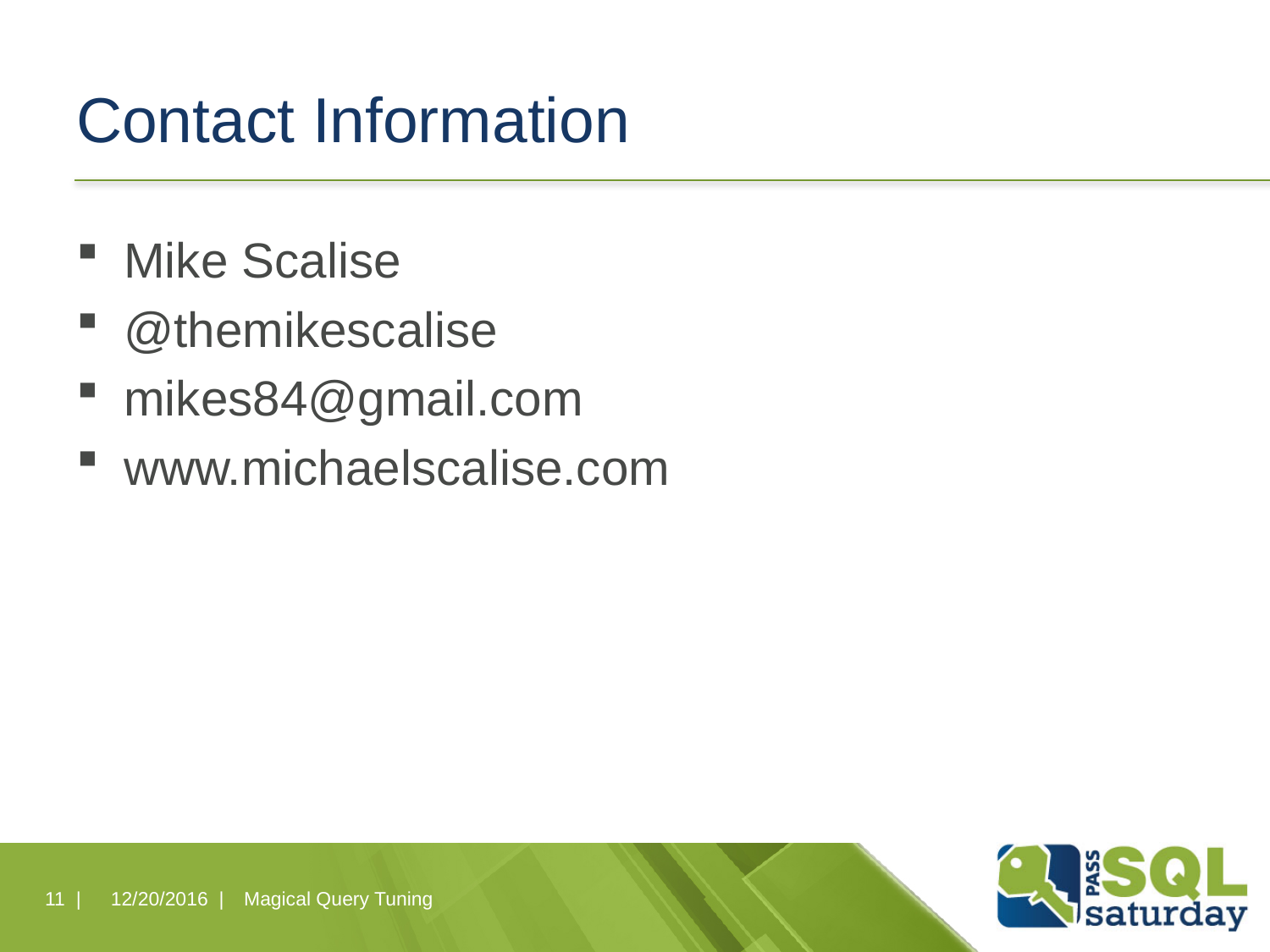

# Contact Information
Mike Scalise
@themikescalise
mikes84@gmail.com
www.michaelscalise.com
11  |
12/20/2016  |
Magical Query Tuning